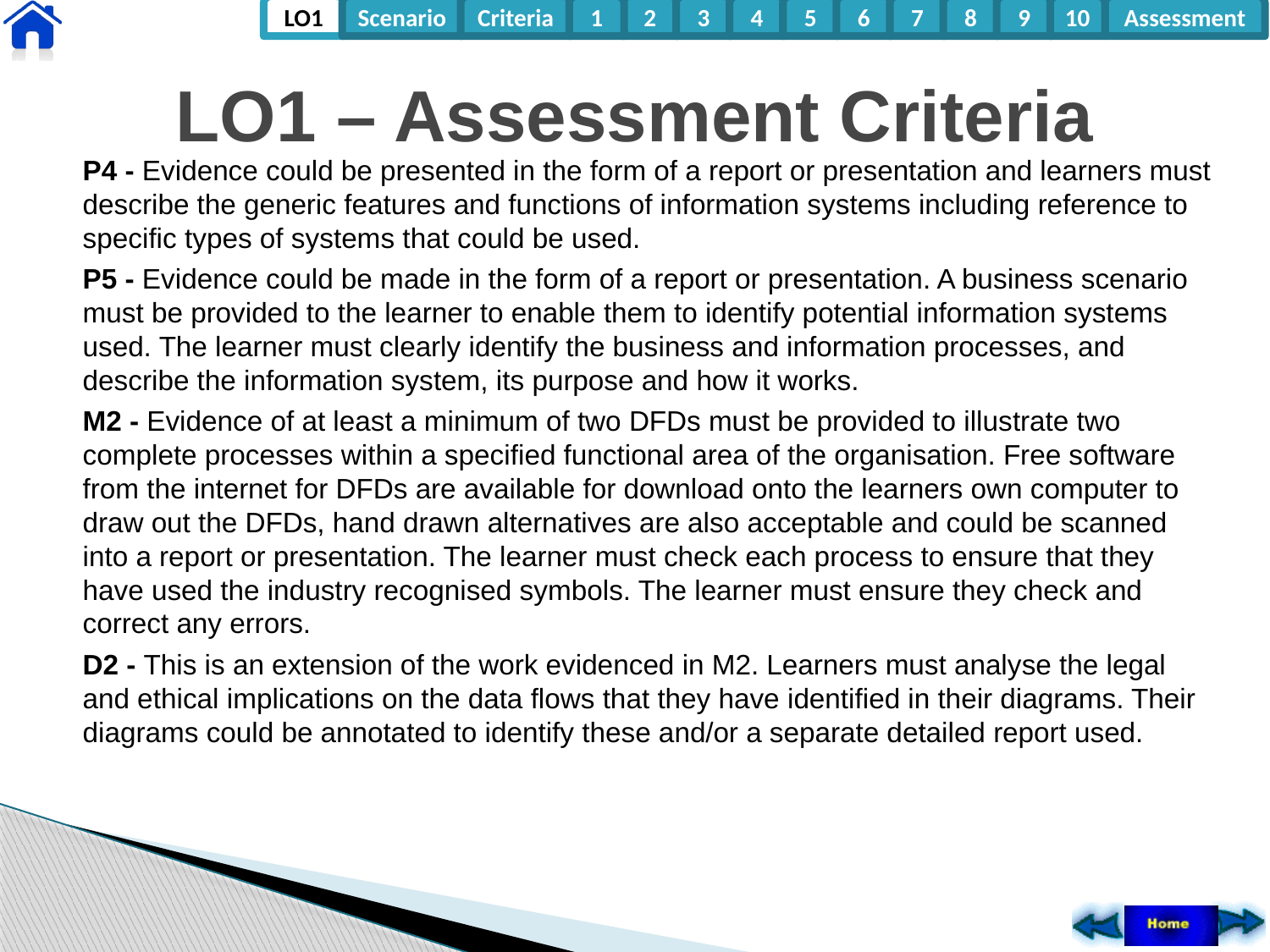

# LO1 – Assessment Criteria
P4 - Evidence could be presented in the form of a report or presentation and learners must describe the generic features and functions of information systems including reference to specific types of systems that could be used.
P5 - Evidence could be made in the form of a report or presentation. A business scenario must be provided to the learner to enable them to identify potential information systems used. The learner must clearly identify the business and information processes, and describe the information system, its purpose and how it works.
M2 - Evidence of at least a minimum of two DFDs must be provided to illustrate two complete processes within a specified functional area of the organisation. Free software from the internet for DFDs are available for download onto the learners own computer to draw out the DFDs, hand drawn alternatives are also acceptable and could be scanned into a report or presentation. The learner must check each process to ensure that they have used the industry recognised symbols. The learner must ensure they check and correct any errors.
D2 - This is an extension of the work evidenced in M2. Learners must analyse the legal and ethical implications on the data flows that they have identified in their diagrams. Their diagrams could be annotated to identify these and/or a separate detailed report used.